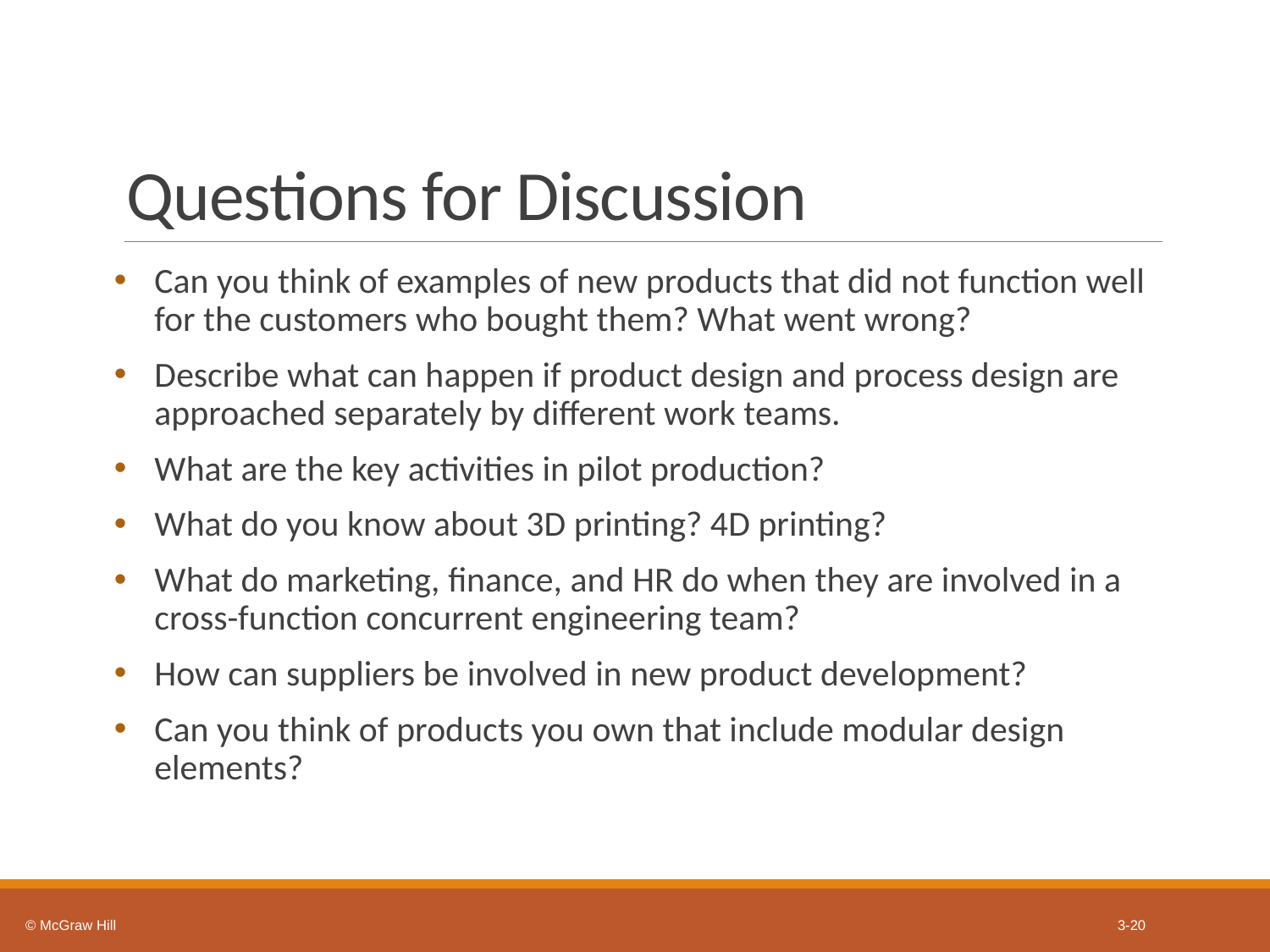

# Questions for Discussion
Can you think of examples of new products that did not function well for the customers who bought them? What went wrong?
Describe what can happen if product design and process design are approached separately by different work teams.
What are the key activities in pilot production?
What do you know about 3D printing? 4D printing?
What do marketing, finance, and HR do when they are involved in a cross-function concurrent engineering team?
How can suppliers be involved in new product development?
Can you think of products you own that include modular design elements?